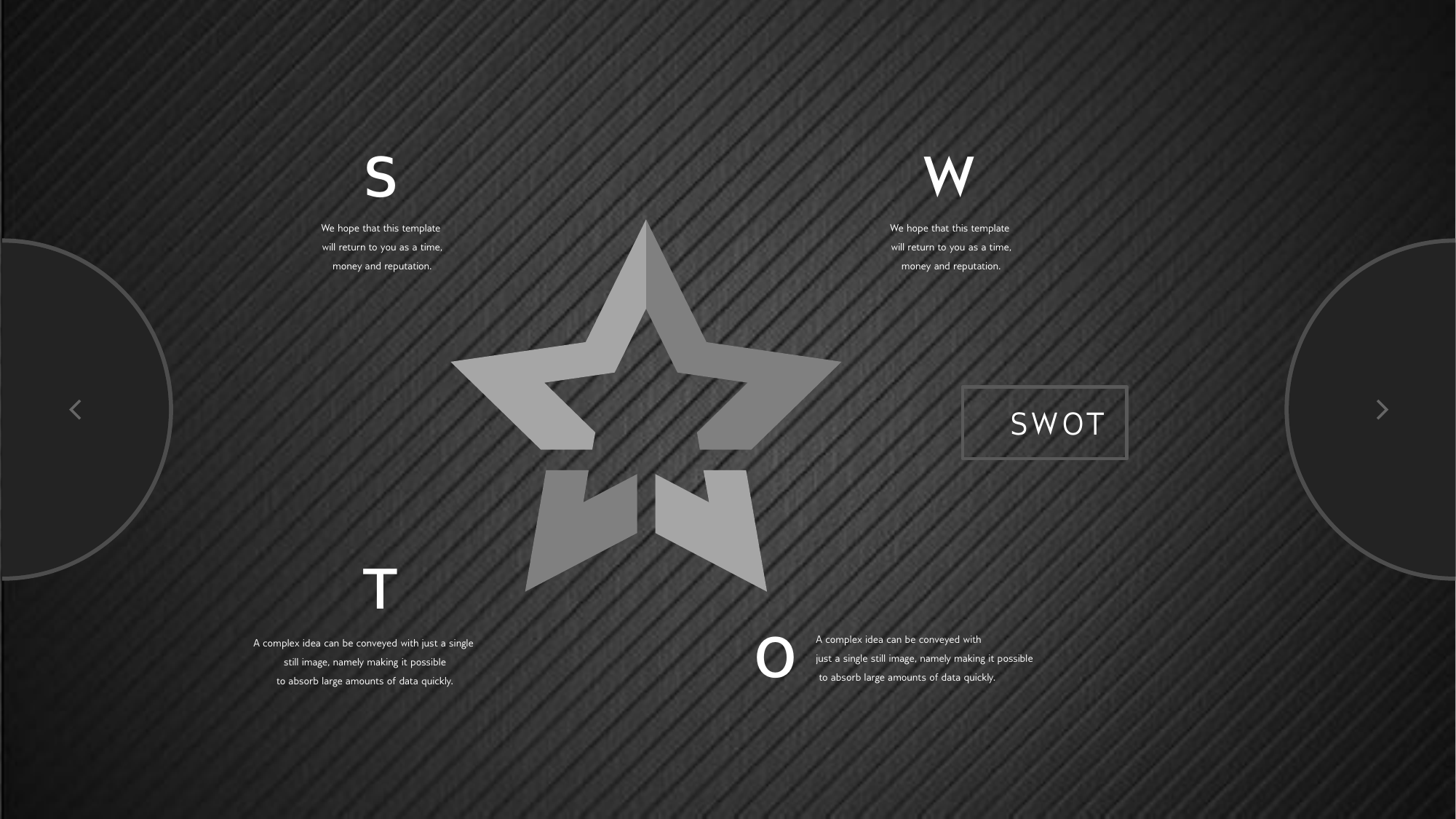

S
We hope that this template
 will return to you as a time,
 money and reputation.
W
We hope that this template
 will return to you as a time,
 money and reputation.

SWOT
T
A complex idea can be conveyed with just a single
 still image, namely making it possible
 to absorb large amounts of data quickly.
O
A complex idea can be conveyed with
just a single still image, namely making it possible
 to absorb large amounts of data quickly.